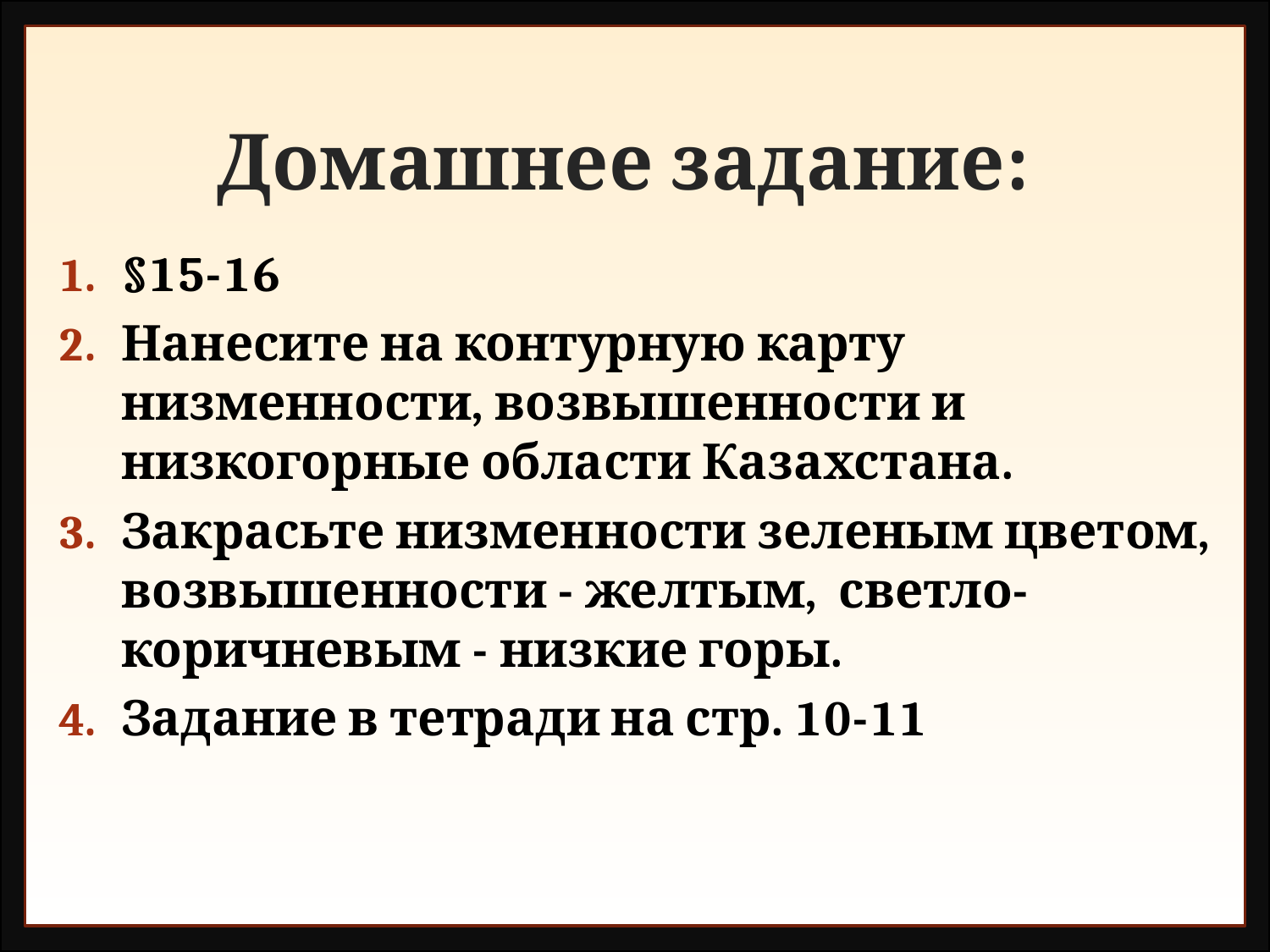

# Домашнее задание:
§15-16
Нанесите на контурную карту низменности, возвышенности и низкогорные области Казахстана.
Закрасьте низменности зеленым цветом, воз­вышенности - желтым,  светло- коричневым - низ­кие горы.
Задание в тетради на стр. 10-11